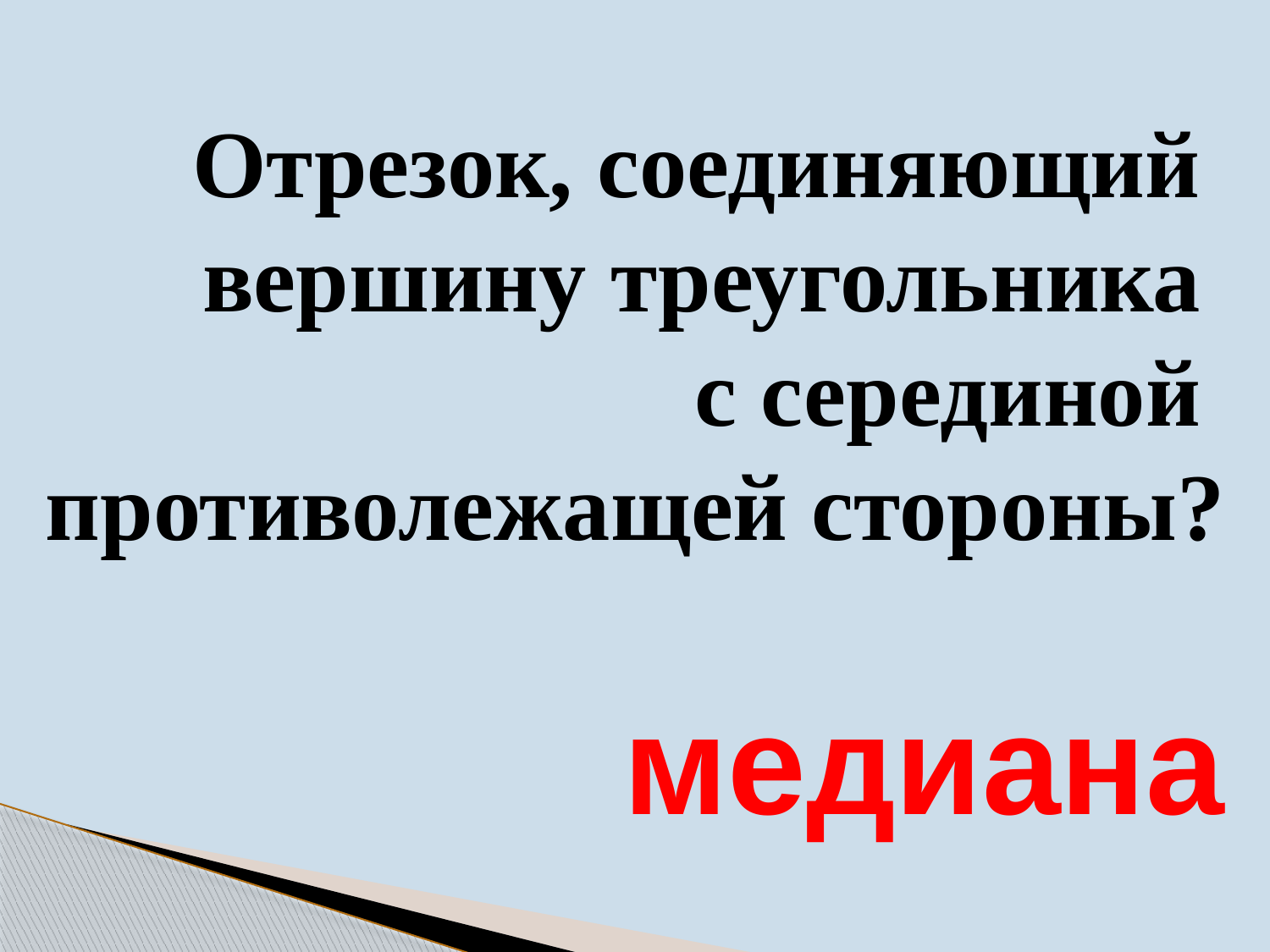

Отрезок, соединяющий
вершину треугольника
с серединой
противолежащей стороны?

медиана